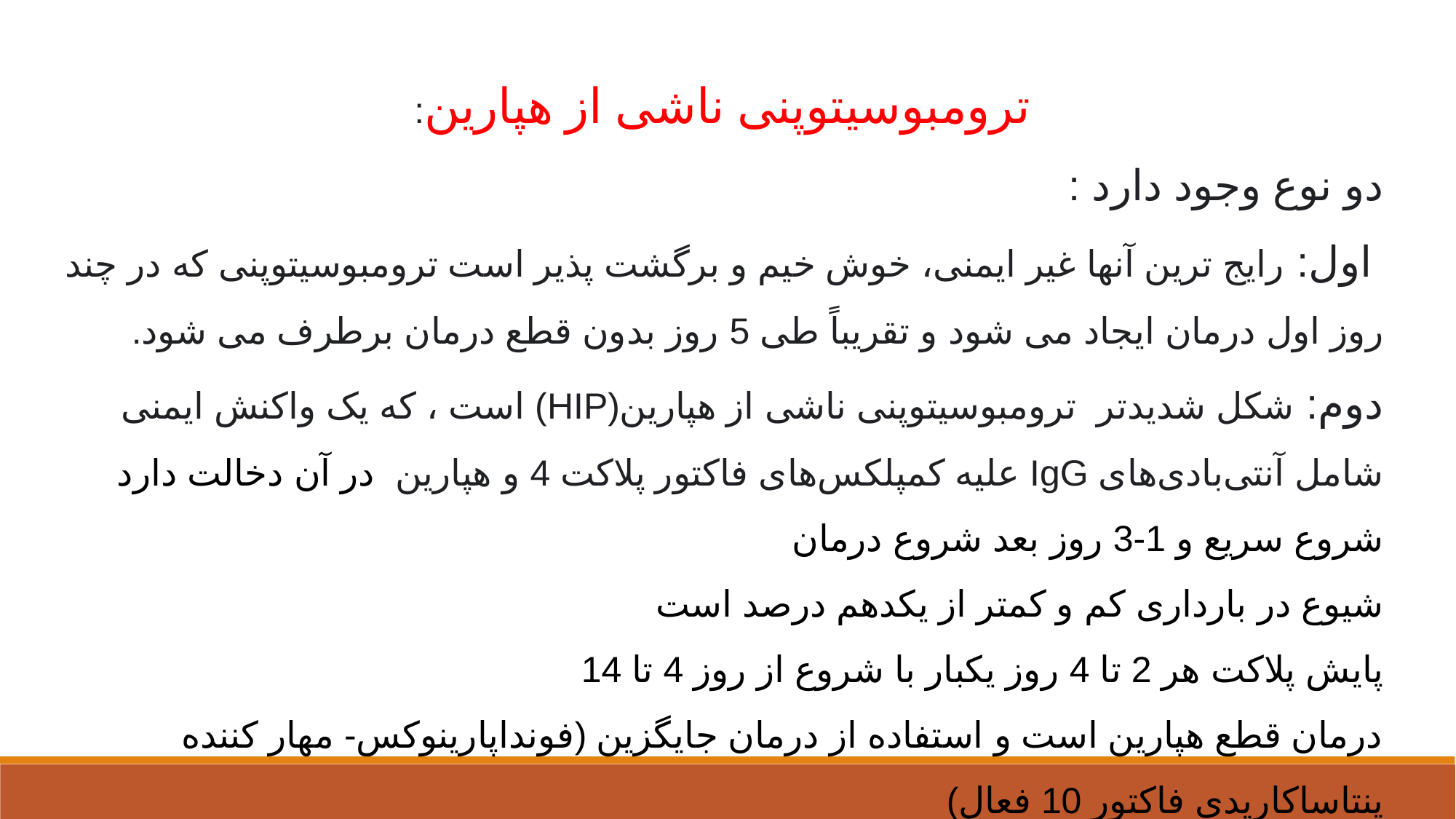

ترومبوسیتوپنی ناشی از هپارین:
دو نوع وجود دارد :
 اول: رایج ترین آنها غیر ایمنی، خوش خیم و برگشت پذیر است ترومبوسیتوپنی که در چند روز اول درمان ایجاد می شود و تقریباً طی 5 روز بدون قطع درمان برطرف می شود.
دوم: شکل شدیدتر  ترومبوسیتوپنی ناشی از هپارین(HIP) است ، که یک واکنش ایمنی شامل آنتی‌بادی‌های IgG علیه کمپلکس‌های فاکتور پلاکت 4 و هپارین  در آن دخالت دارد
شروع سریع و 1-3 روز بعد شروع درمان
شیوع در بارداری کم و کمتر از یکدهم درصد است
پایش پلاکت هر 2 تا 4 روز یکبار با شروع از روز 4 تا 14
درمان قطع هپارین است و استفاده از درمان جایگزین (فونداپارینوکس- مهار کننده پنتاساکاریدی فاکتور 10 فعال)